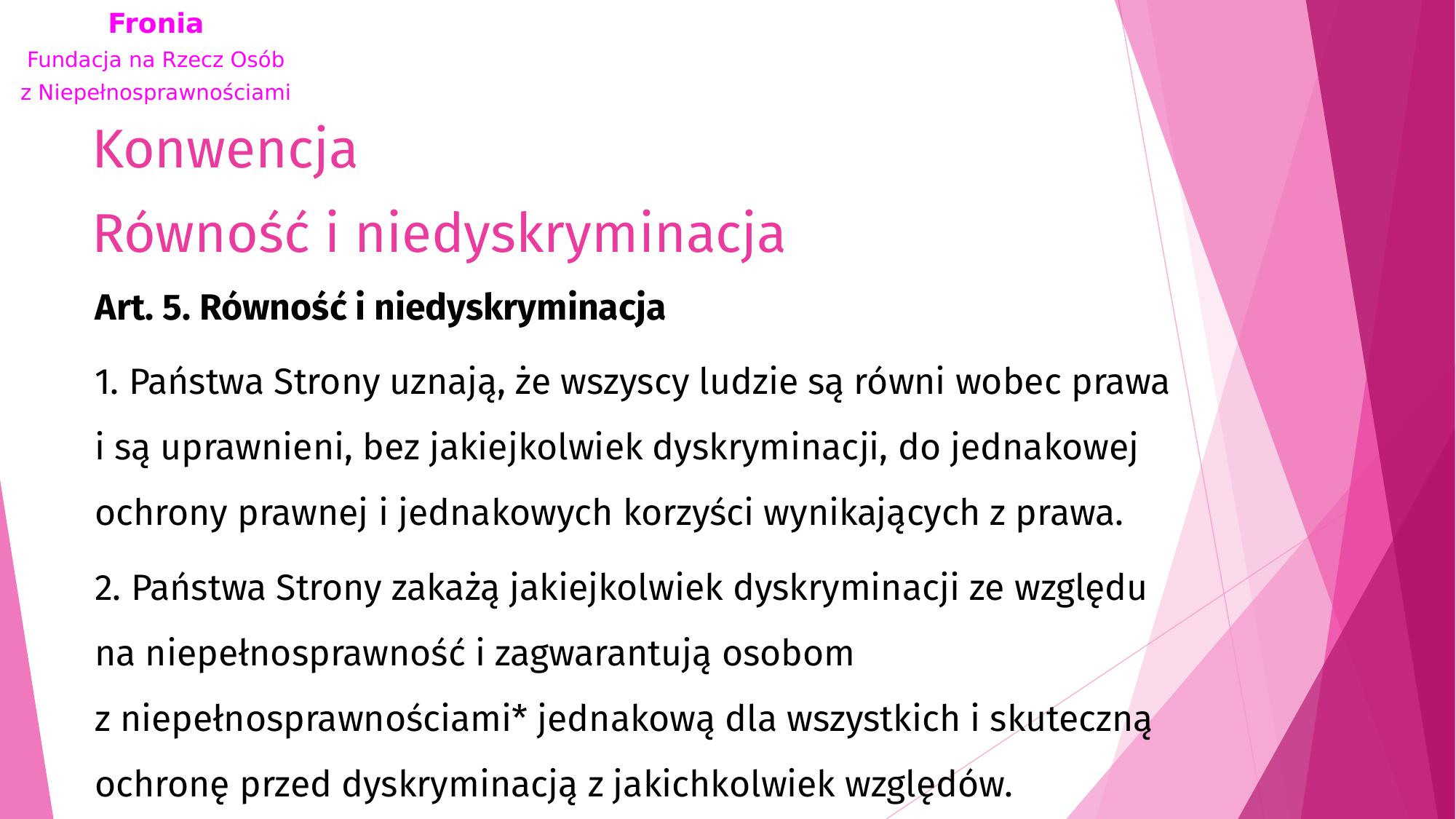

# Konwencja Równość i niedyskryminacja
Art. 5. Równość i niedyskryminacja
1. Państwa Strony uznają, że wszyscy ludzie są równi wobec prawa i są uprawnieni, bez jakiejkolwiek dyskryminacji, do jednakowej ochrony prawnej i jednakowych korzyści wynikających z prawa.
2. Państwa Strony zakażą jakiejkolwiek dyskryminacji ze względu na niepełnosprawność i zagwarantują osobom z niepełnosprawnościami* jednakową dla wszystkich i skuteczną ochronę przed dyskryminacją z jakichkolwiek względów.